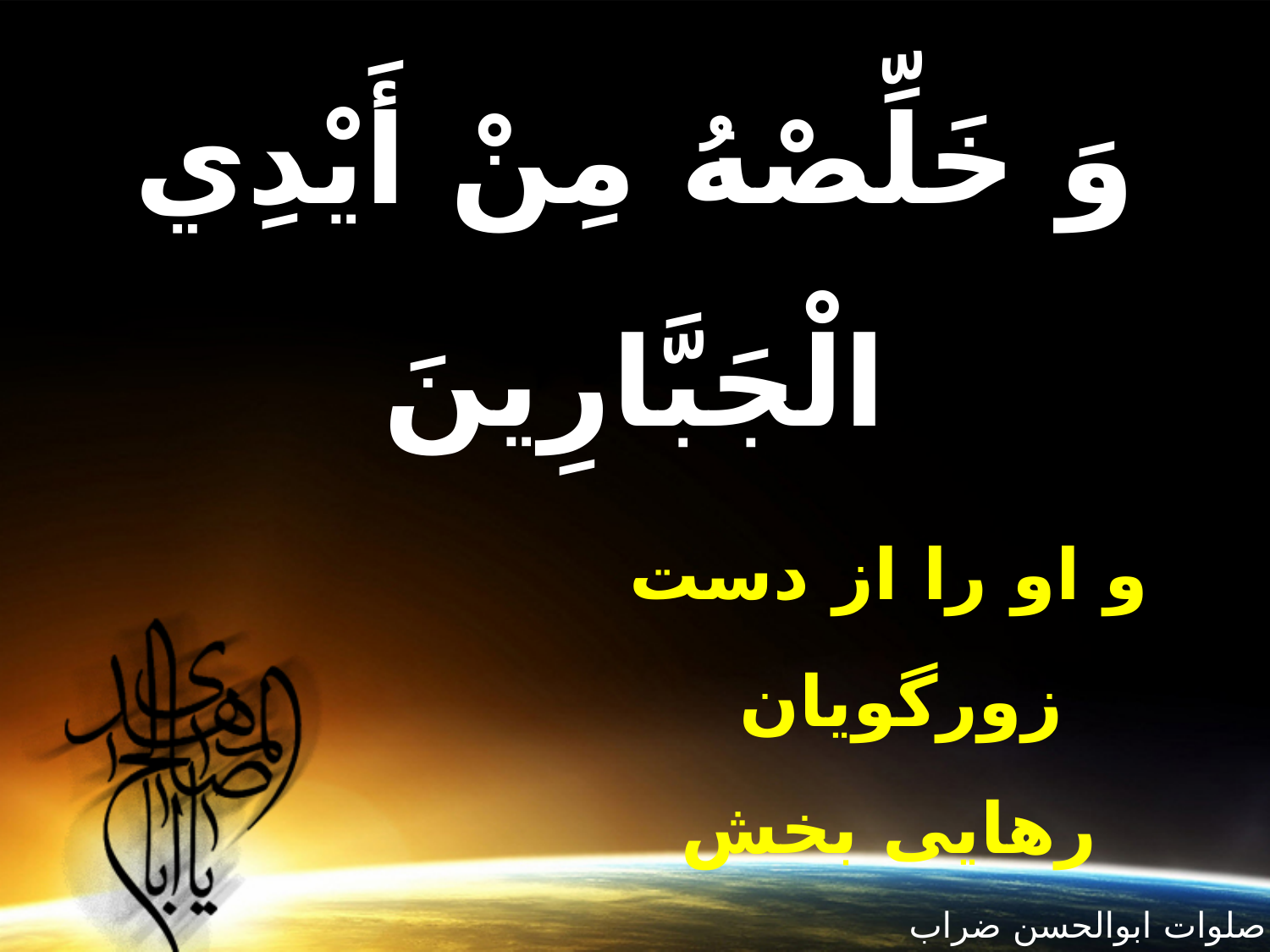

وَ خَلِّصْهُ مِنْ أَيْدِي الْجَبَّارِينَ‏
و او را از دست زورگويان
رهايى بخش